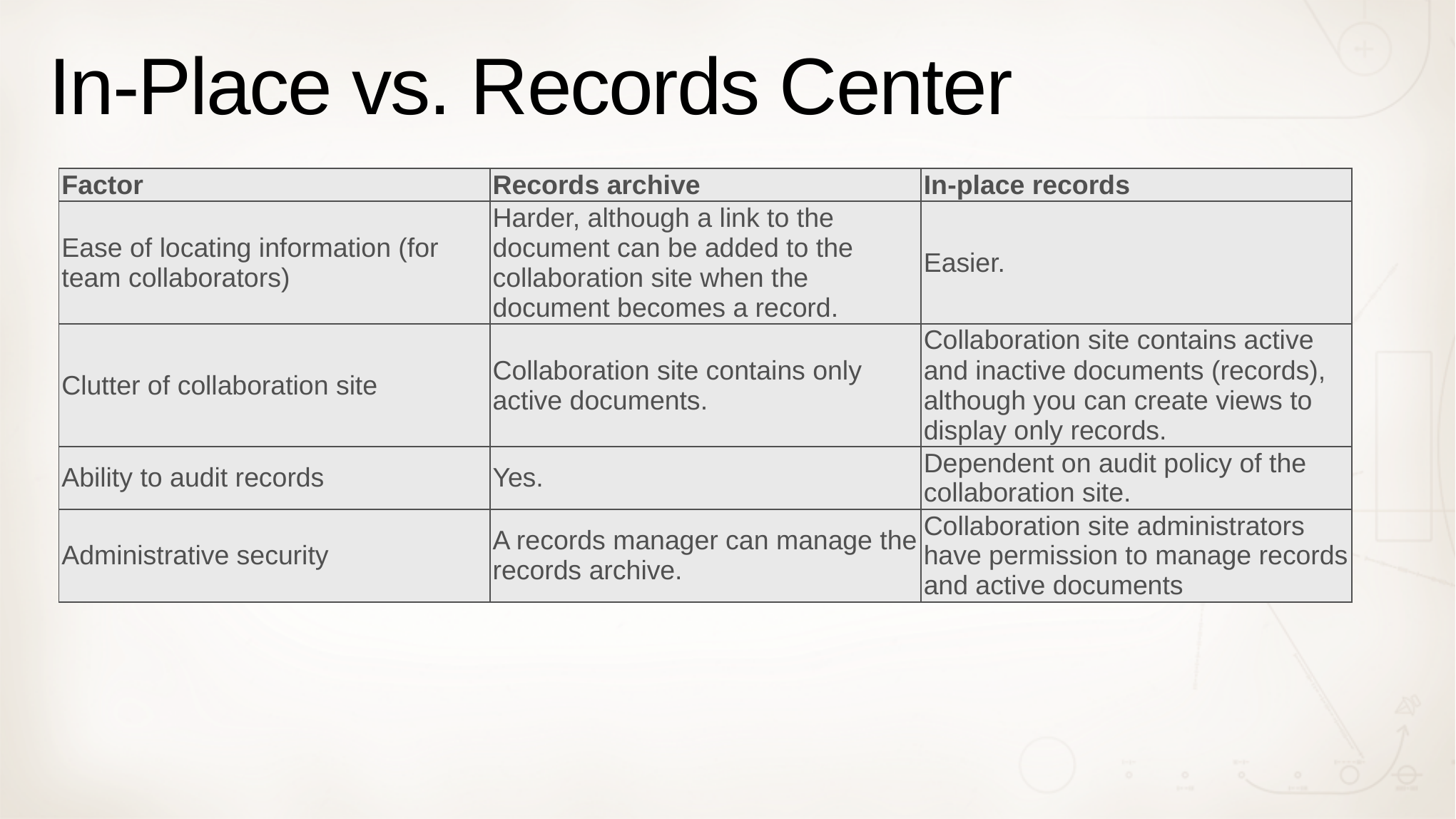

# In-Place vs. Records Center
| Factor | Records archive | In-place records |
| --- | --- | --- |
| Ease of locating information (for team collaborators) | Harder, although a link to the document can be added to the collaboration site when the document becomes a record. | Easier. |
| Clutter of collaboration site | Collaboration site contains only active documents. | Collaboration site contains active and inactive documents (records), although you can create views to display only records. |
| Ability to audit records | Yes. | Dependent on audit policy of the collaboration site. |
| Administrative security | A records manager can manage the records archive. | Collaboration site administrators have permission to manage records and active documents |